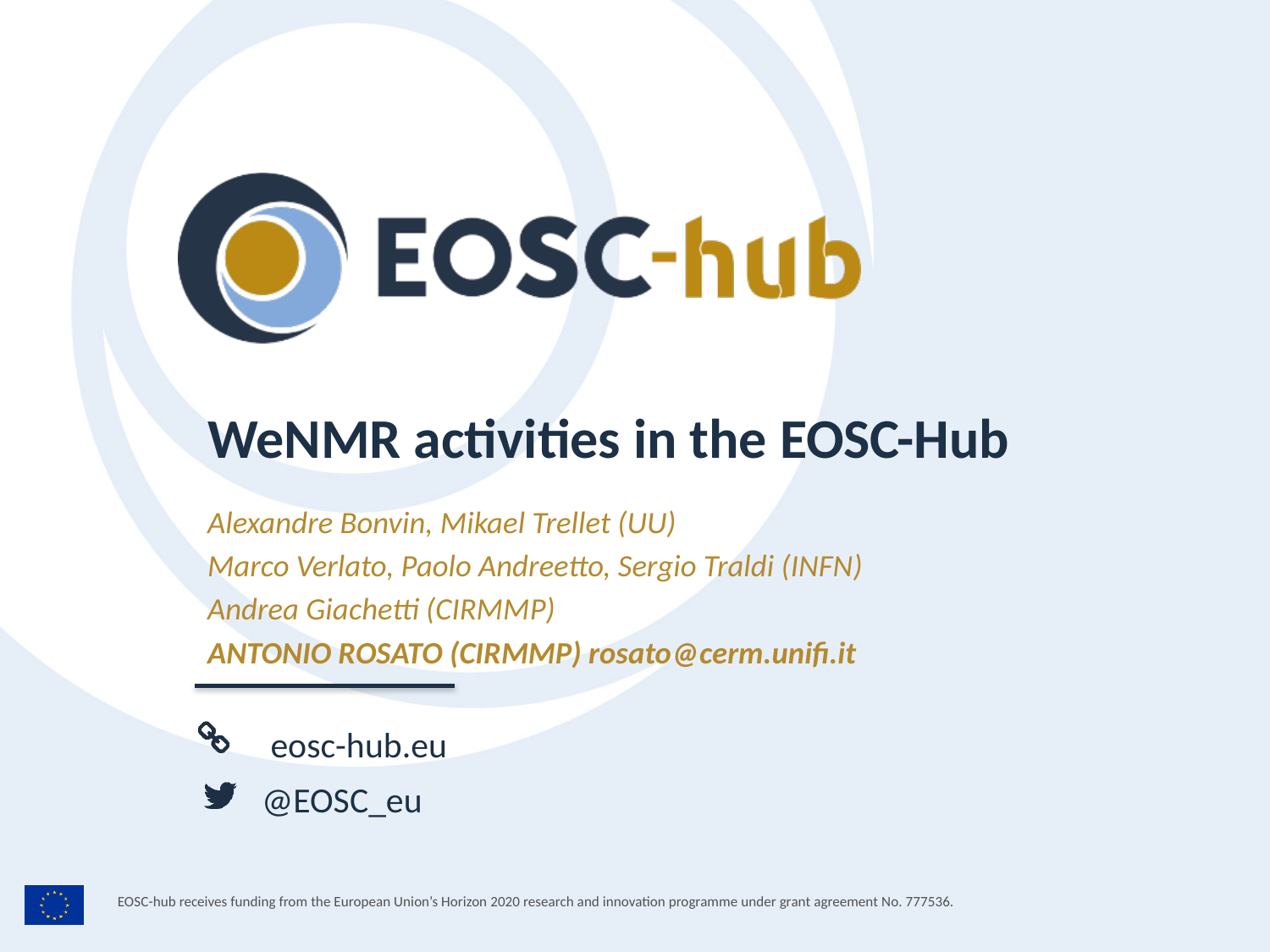

WeNMR activities in the EOSC-Hub
Alexandre Bonvin, Mikael Trellet (UU)
Marco Verlato, Paolo Andreetto, Sergio Traldi (INFN)
Andrea Giachetti (CIRMMP)
ANTONIO ROSATO (CIRMMP) rosato@cerm.unifi.it